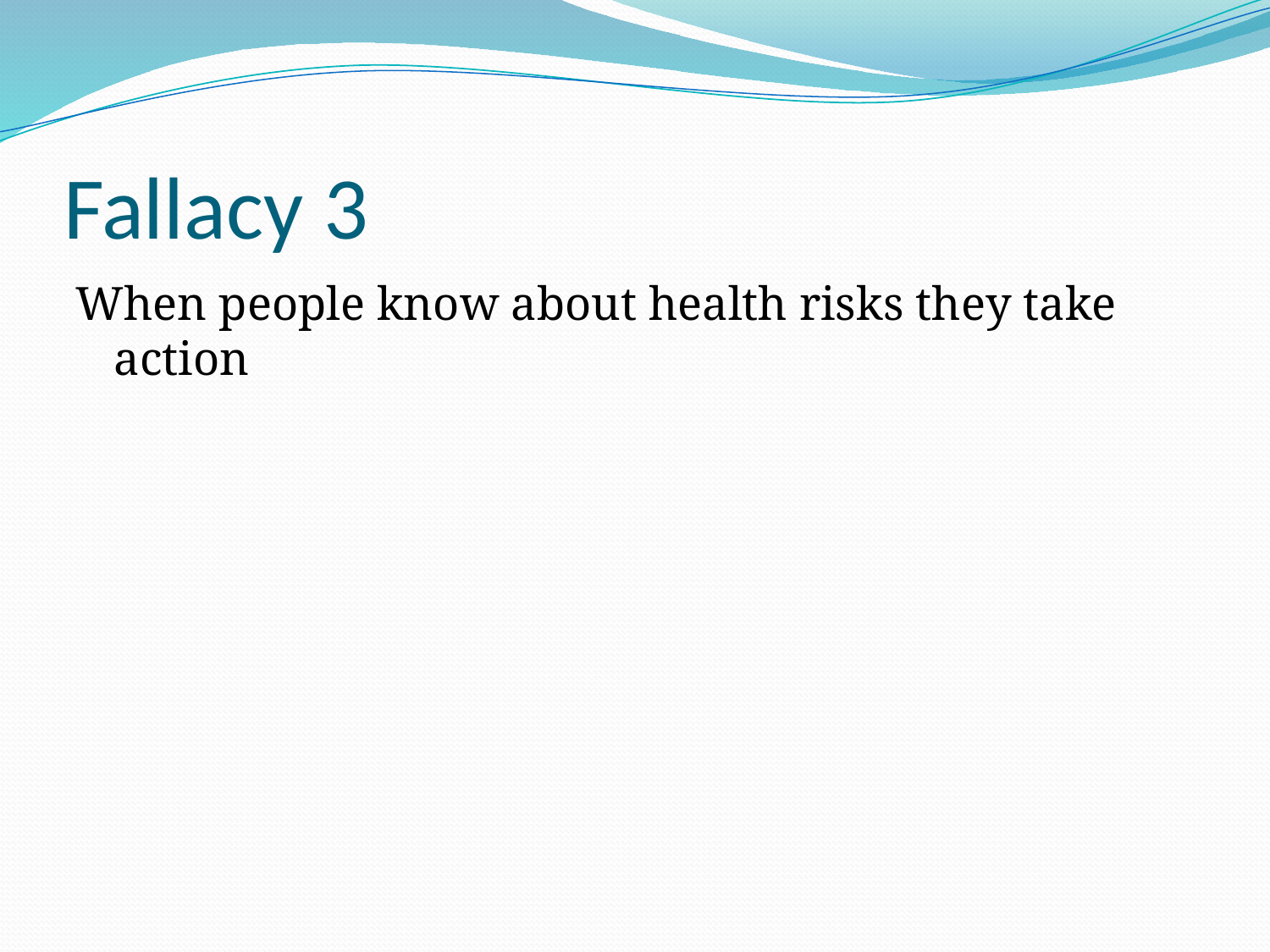

# Fallacy 3
When people know about health risks they take action